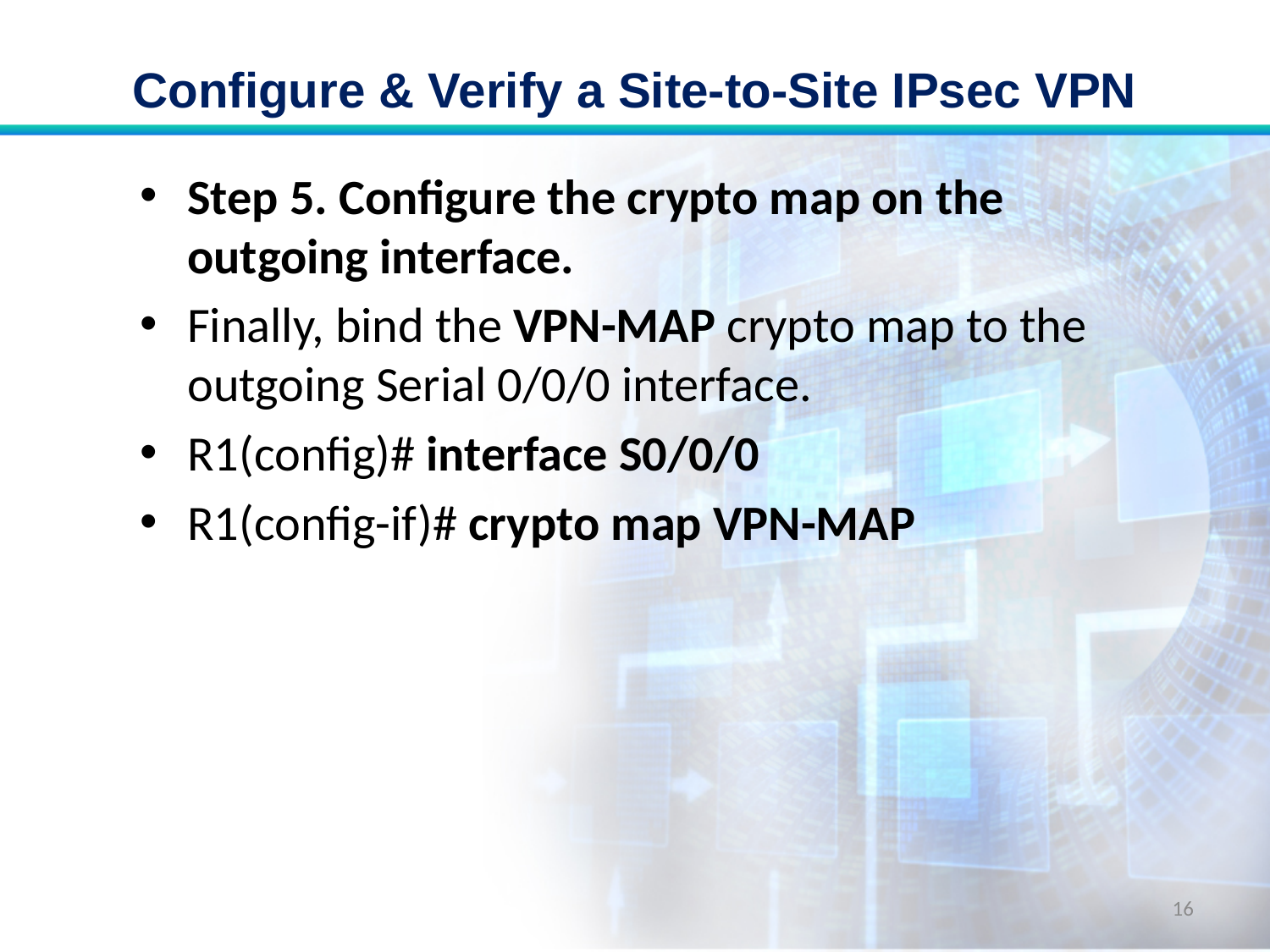

# Configure & Verify a Site-to-Site IPsec VPN
Step 5. Configure the crypto map on the outgoing interface.
Finally, bind the VPN-MAP crypto map to the outgoing Serial 0/0/0 interface.
R1(config)# interface S0/0/0
R1(config-if)# crypto map VPN-MAP
16